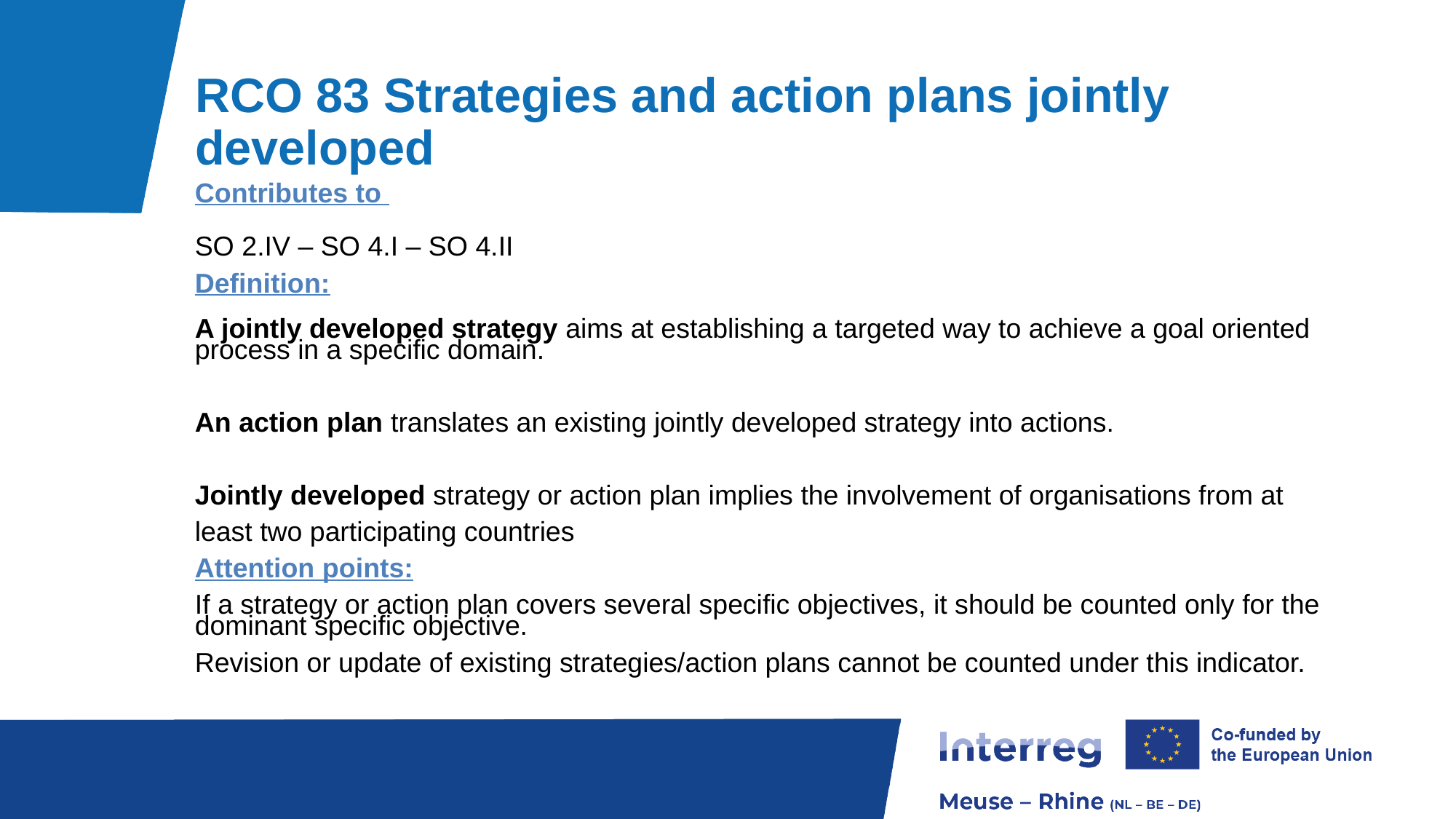

# RCO 83 Strategies and action plans jointly developed
Contributes to
SO 2.IV – SO 4.I – SO 4.II
Definition:
A jointly developed strategy aims at establishing a targeted way to achieve a goal oriented process in a specific domain.

An action plan translates an existing jointly developed strategy into actions.

Jointly developed strategy or action plan implies the involvement of organisations from at
least two participating countries
Attention points:
If a strategy or action plan covers several specific objectives, it should be counted only for the dominant specific objective.
Revision or update of existing strategies/action plans cannot be counted under this indicator.